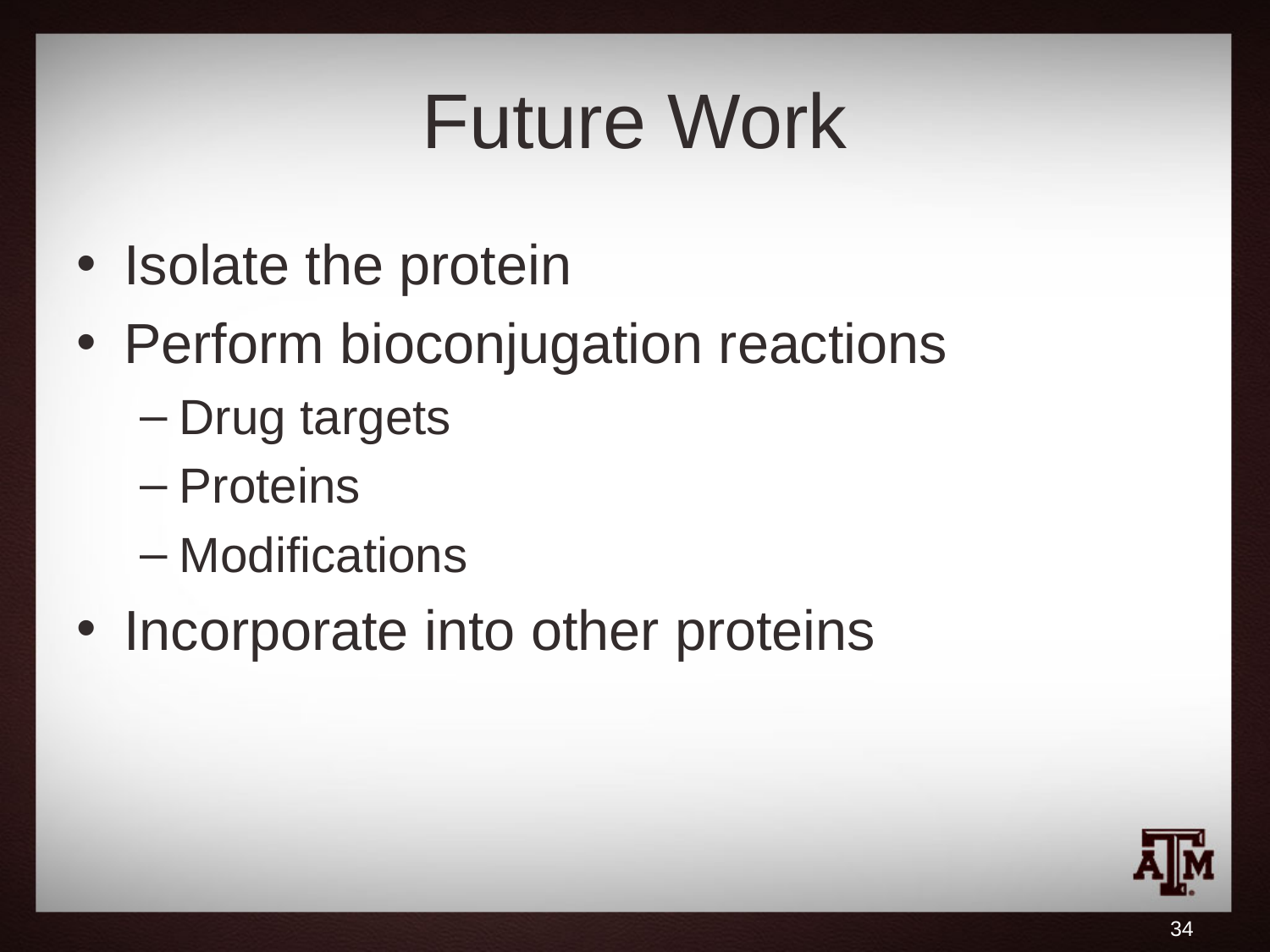

# Future Work
Isolate the protein
Perform bioconjugation reactions
Drug targets
Proteins
Modifications
Incorporate into other proteins
34